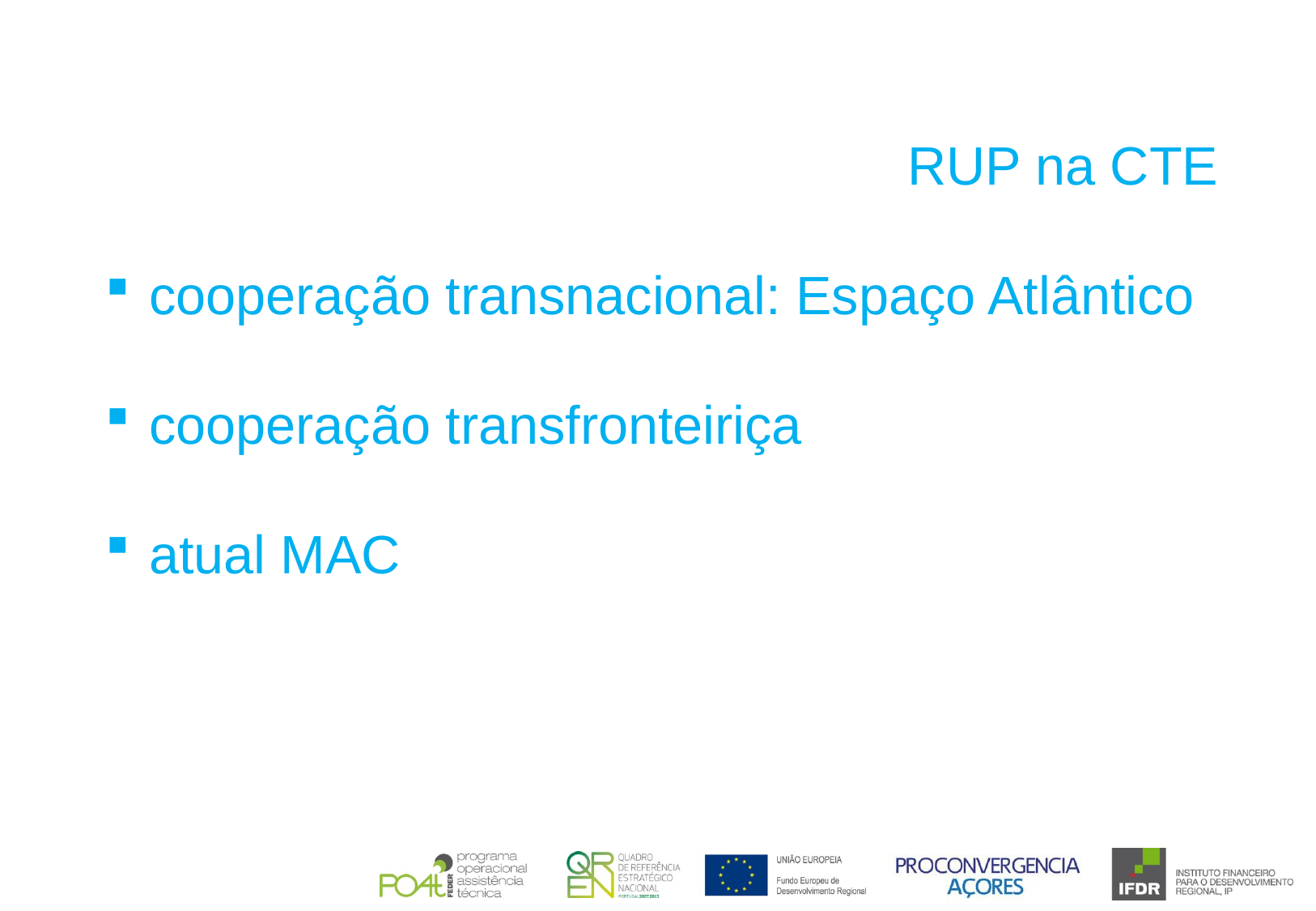

RUP na CTE

 cooperação transnacional: Espaço Atlântico

 cooperação transfronteiriça

 atual MAC